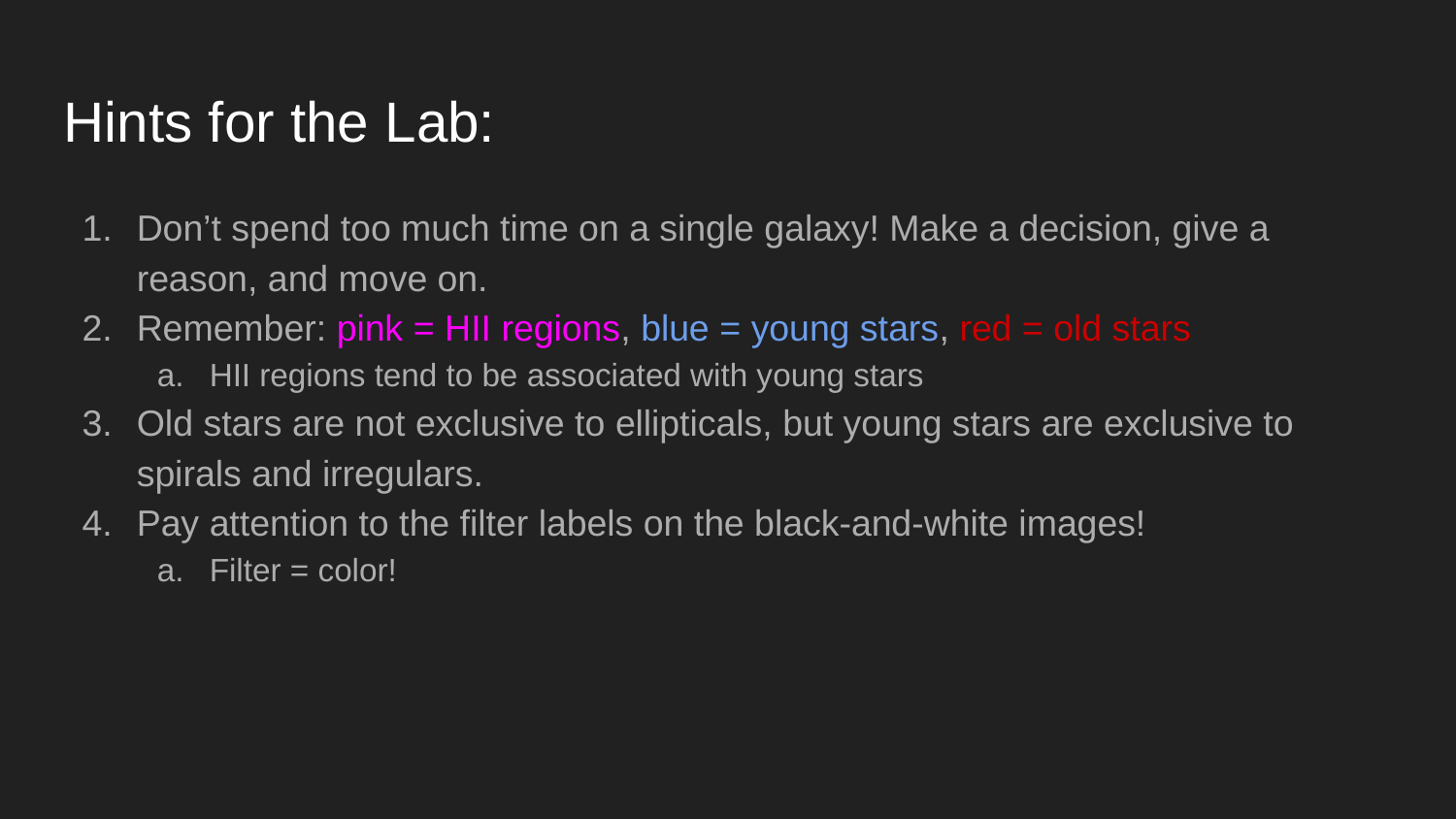

Hints for the Lab:
Don’t spend too much time on a single galaxy! Make a decision, give a reason, and move on.
Remember: pink = HII regions, blue = young stars, red = old stars
HII regions tend to be associated with young stars
Old stars are not exclusive to ellipticals, but young stars are exclusive to spirals and irregulars.
Pay attention to the filter labels on the black-and-white images!
Filter = color!